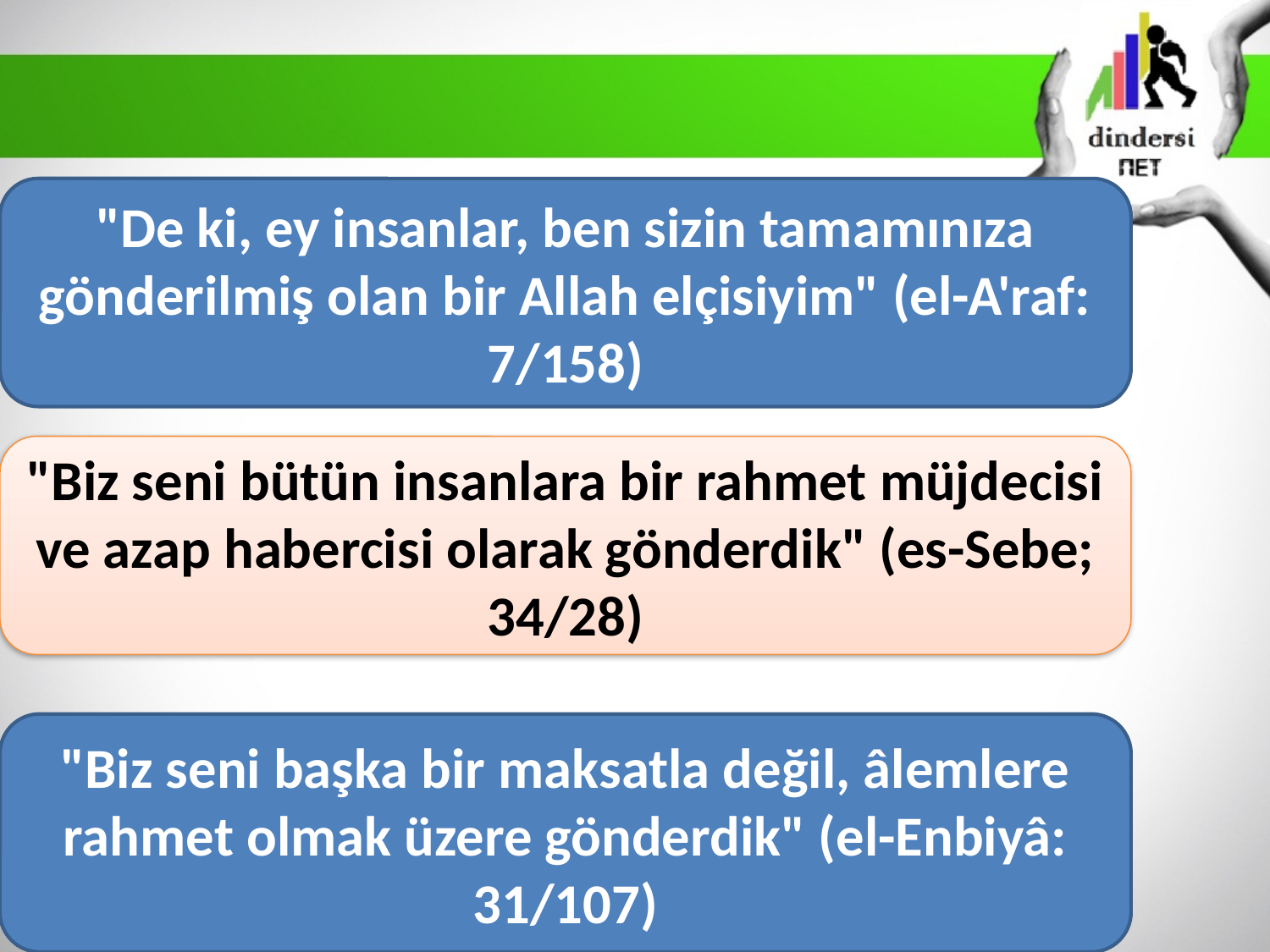

"De ki, ey insanlar, ben sizin tamamınıza gönderilmiş olan bir Allah elçisiyim" (el-A'raf: 7/158)
"Biz seni bütün insanlara bir rahmet müjdecisi ve azap habercisi olarak gönderdik" (es-Sebe; 34/28)
"Biz seni başka bir maksatla değil, âlemlere rahmet olmak üzere gönderdik" (el-Enbiyâ: 31/107)